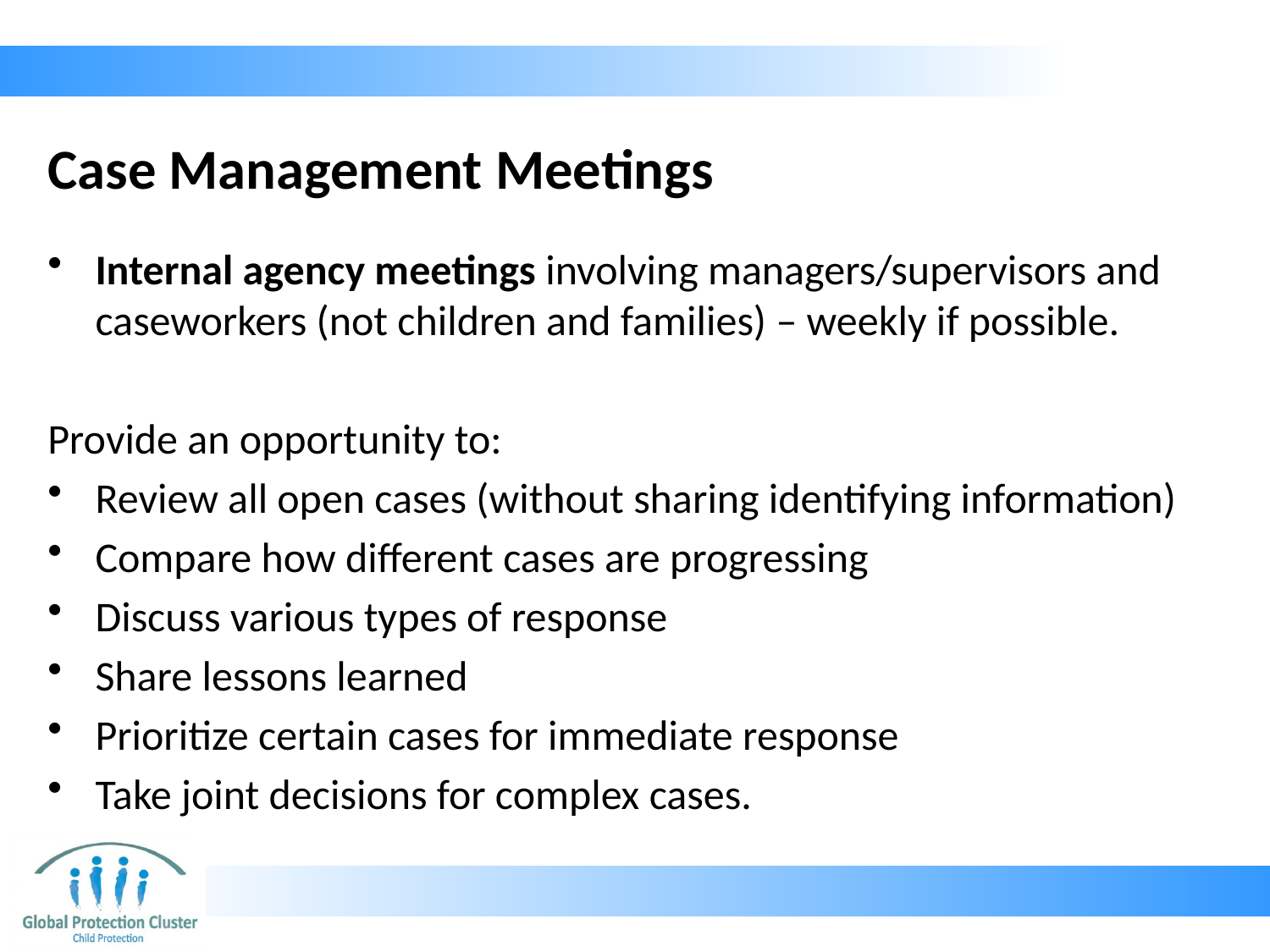

# Case Management Meetings
Internal agency meetings involving managers/supervisors and caseworkers (not children and families) – weekly if possible.

Provide an opportunity to:
Review all open cases (without sharing identifying information)
Compare how different cases are progressing
Discuss various types of response
Share lessons learned
Prioritize certain cases for immediate response
Take joint decisions for complex cases.